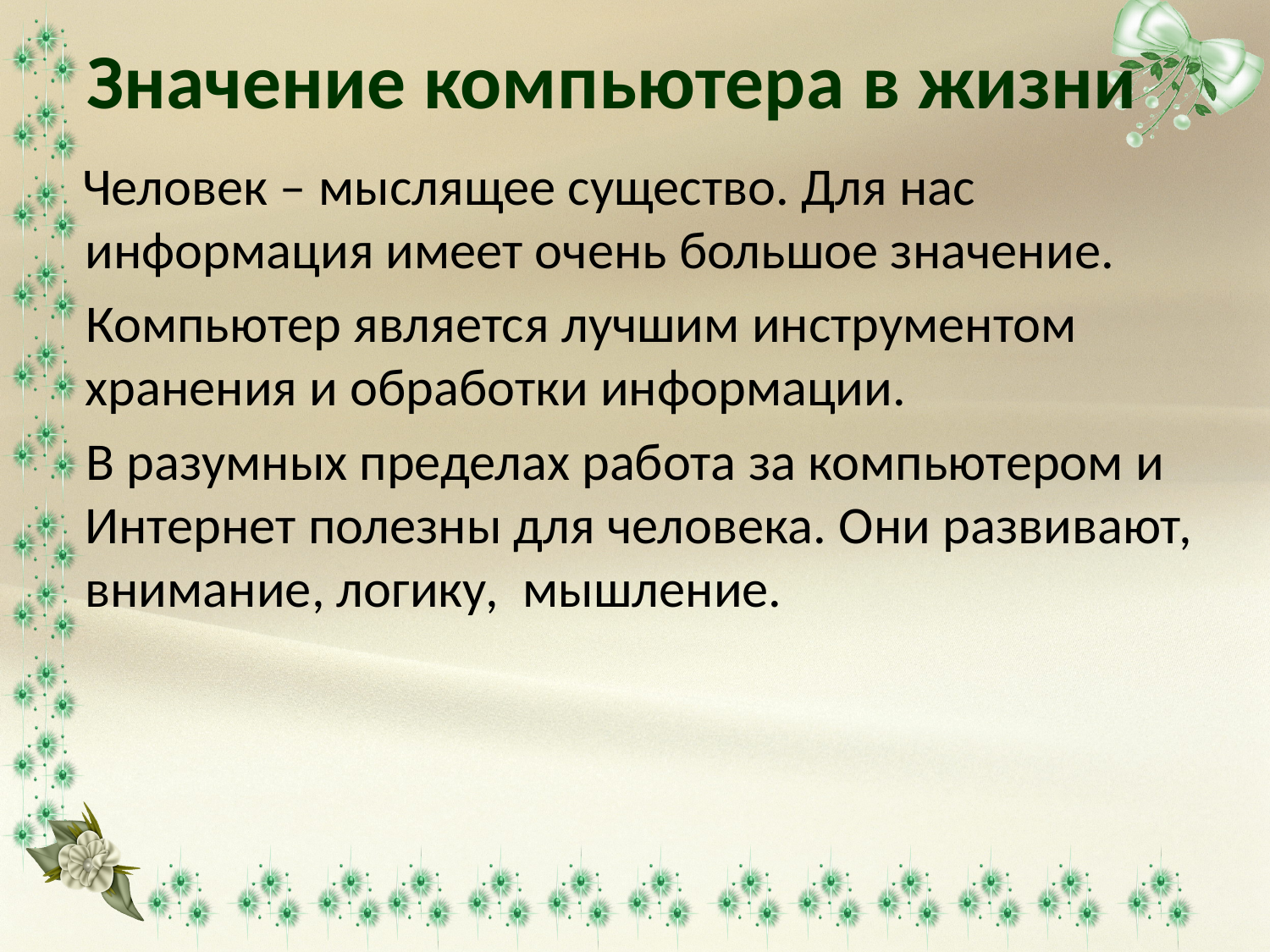

# Значение компьютера в жизни
    Человек – мыслящее существо. Для нас информация имеет очень большое значение.
    Компьютер является лучшим инструментом хранения и обработки информации.
    В разумных пределах работа за компьютером и Интернет полезны для человека. Они развивают, внимание, логику,  мышление.